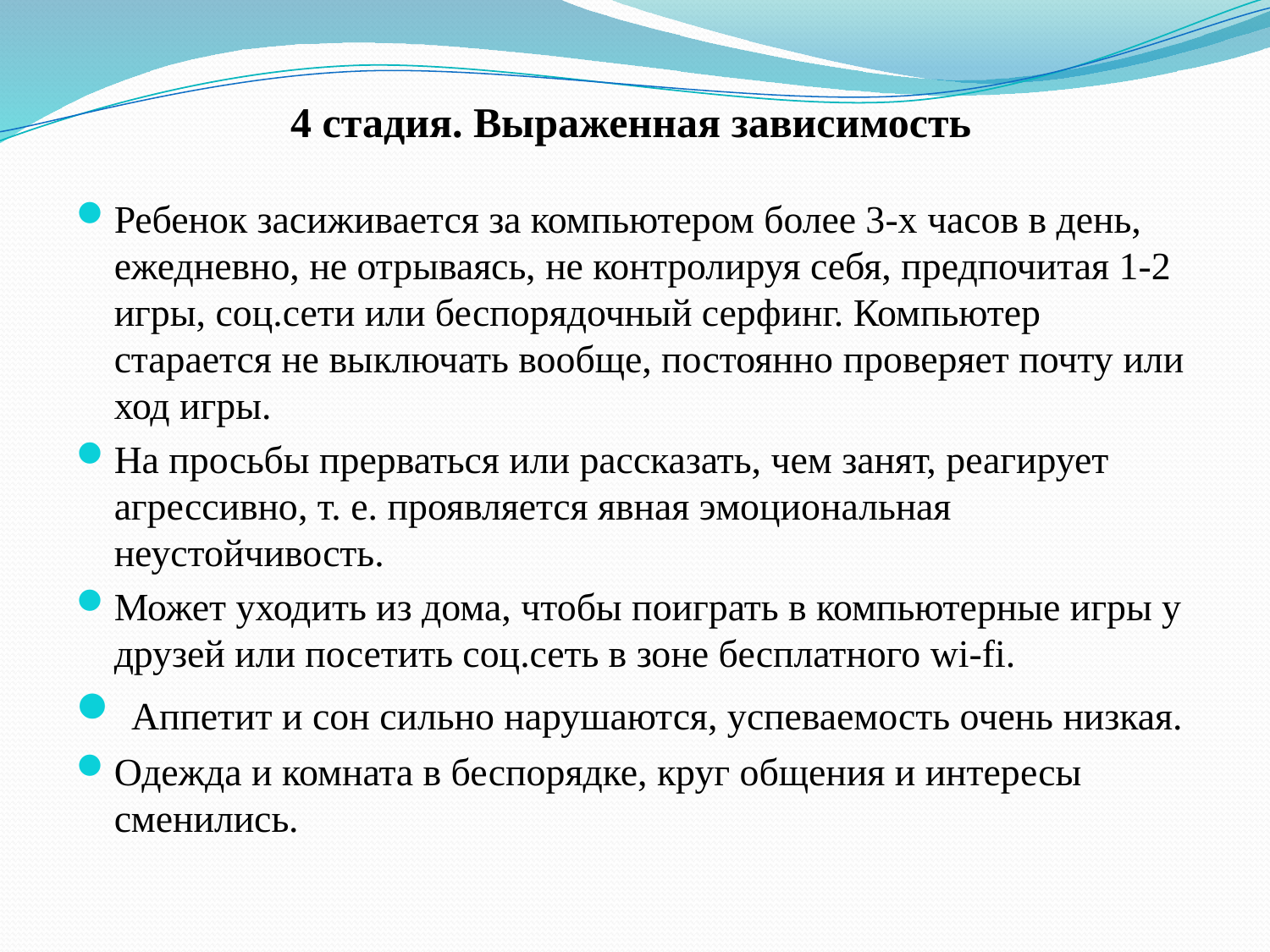

# 4 стадия. Выраженная зависимость
Ребенок засиживается за компьютером более 3-х часов в день, ежедневно, не отрываясь, не контролируя себя, предпочитая 1-2 игры, соц.сети или беспорядочный серфинг. Компьютер старается не выключать вообще, постоянно проверяет почту или ход игры.
На просьбы прерваться или рассказать, чем занят, реагирует агрессивно, т. е. проявляется явная эмоциональная неустойчивость.
Может уходить из дома, чтобы поиграть в компьютерные игры у друзей или посетить соц.сеть в зоне бесплатного wi-fi.
 Аппетит и сон сильно нарушаются, успеваемость очень низкая.
Одежда и комната в беспорядке, круг общения и интересы сменились.